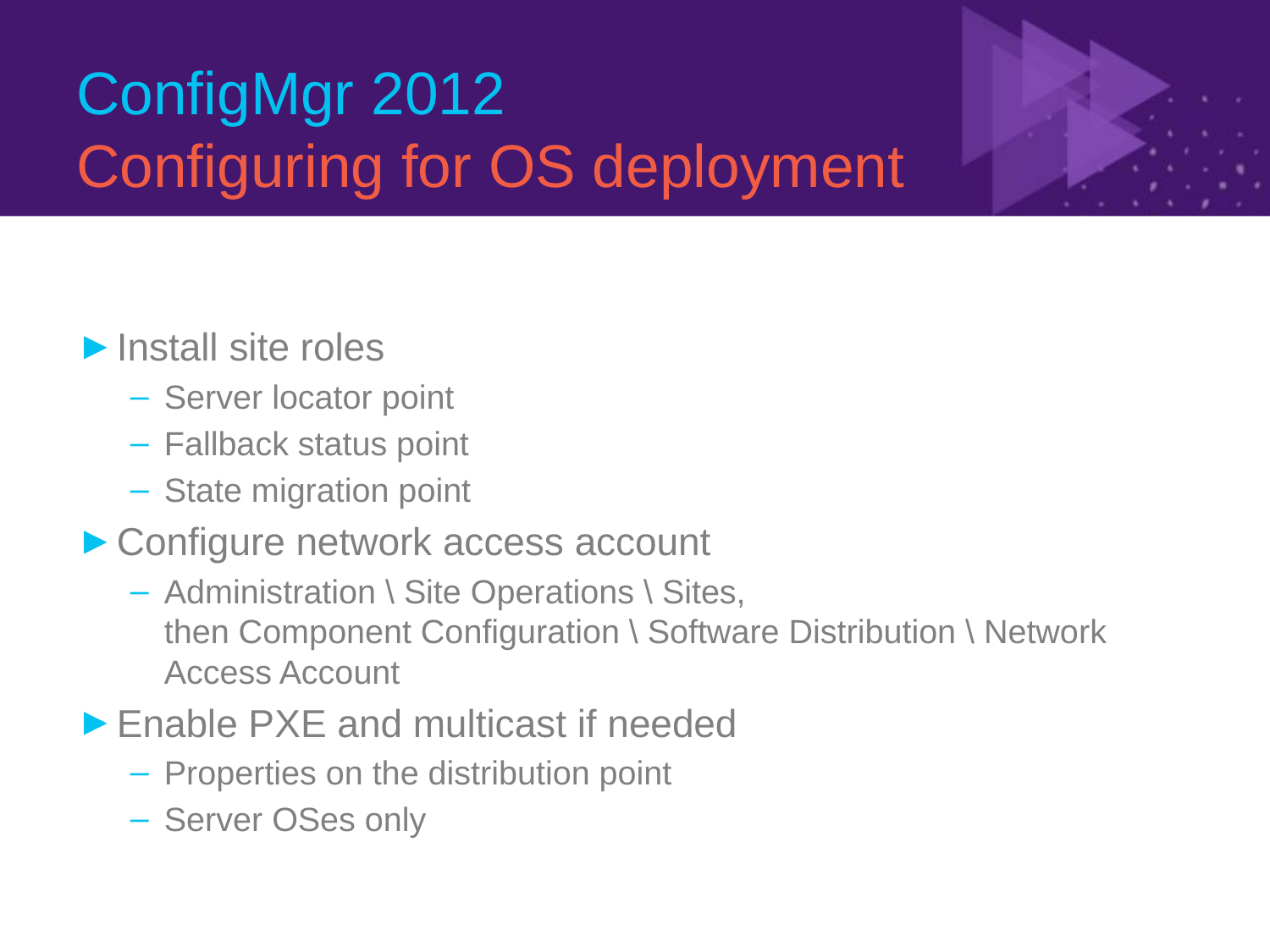

# ConfigMgr 2012 Configuring for OS deployment
Install site roles
Server locator point
Fallback status point
State migration point
Configure network access account
Administration \ Site Operations \ Sites,
then Component Configuration \ Software Distribution \ Network Access Account
Enable PXE and multicast if needed
Properties on the distribution point
Server OSes only